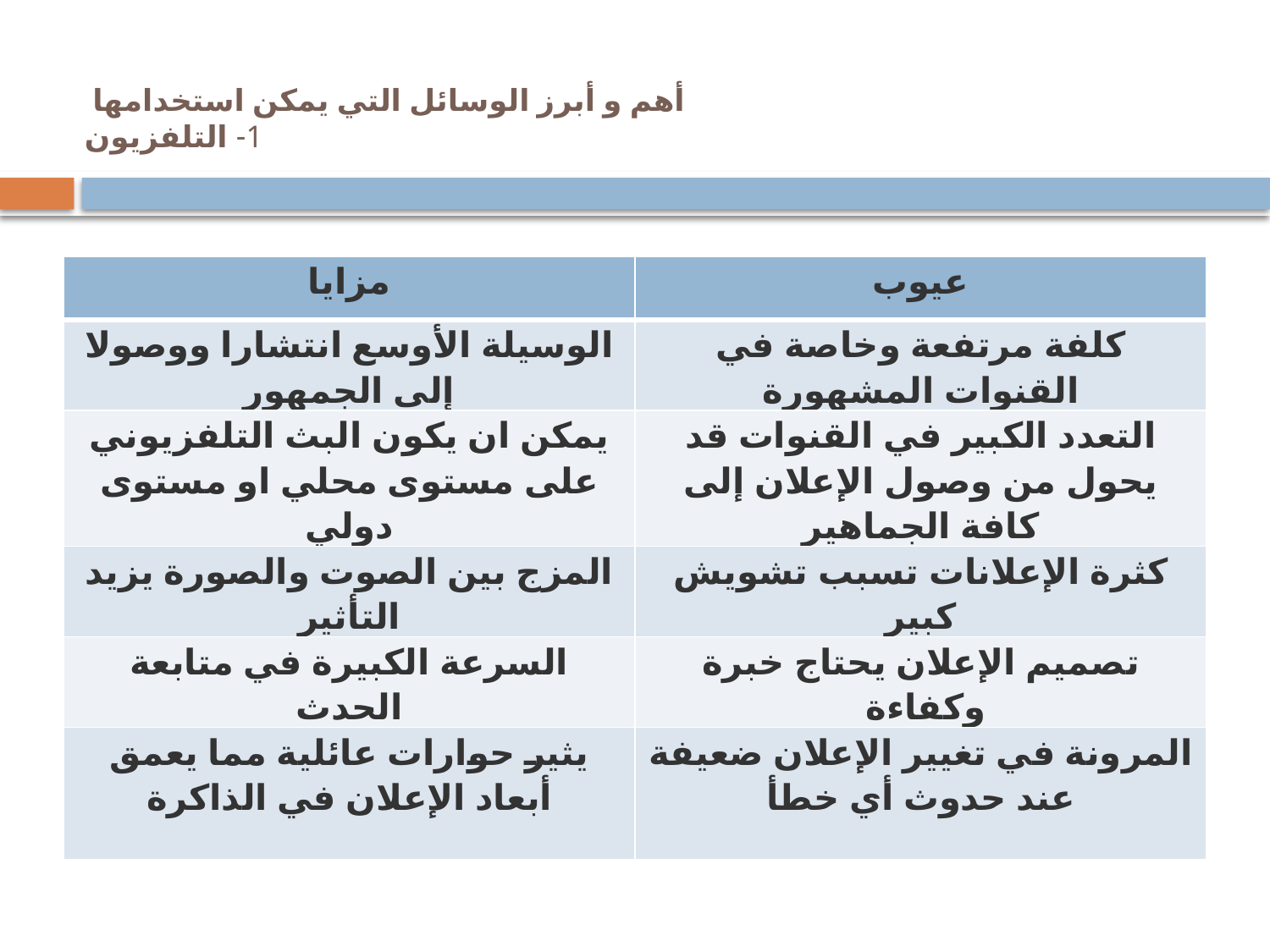

# أهم و أبرز الوسائل التي يمكن استخدامها 1- التلفزيون
| مزايا | عيوب |
| --- | --- |
| الوسيلة الأوسع انتشارا ووصولا إلى الجمهور | كلفة مرتفعة وخاصة في القنوات المشهورة |
| يمكن ان يكون البث التلفزيوني على مستوى محلي او مستوى دولي | التعدد الكبير في القنوات قد يحول من وصول الإعلان إلى كافة الجماهير |
| المزج بين الصوت والصورة يزيد التأثير | كثرة الإعلانات تسبب تشويش كبير |
| السرعة الكبيرة في متابعة الحدث | تصميم الإعلان يحتاج خبرة وكفاءة |
| يثير حوارات عائلية مما يعمق أبعاد الإعلان في الذاكرة | المرونة في تغيير الإعلان ضعيفة عند حدوث أي خطأ |